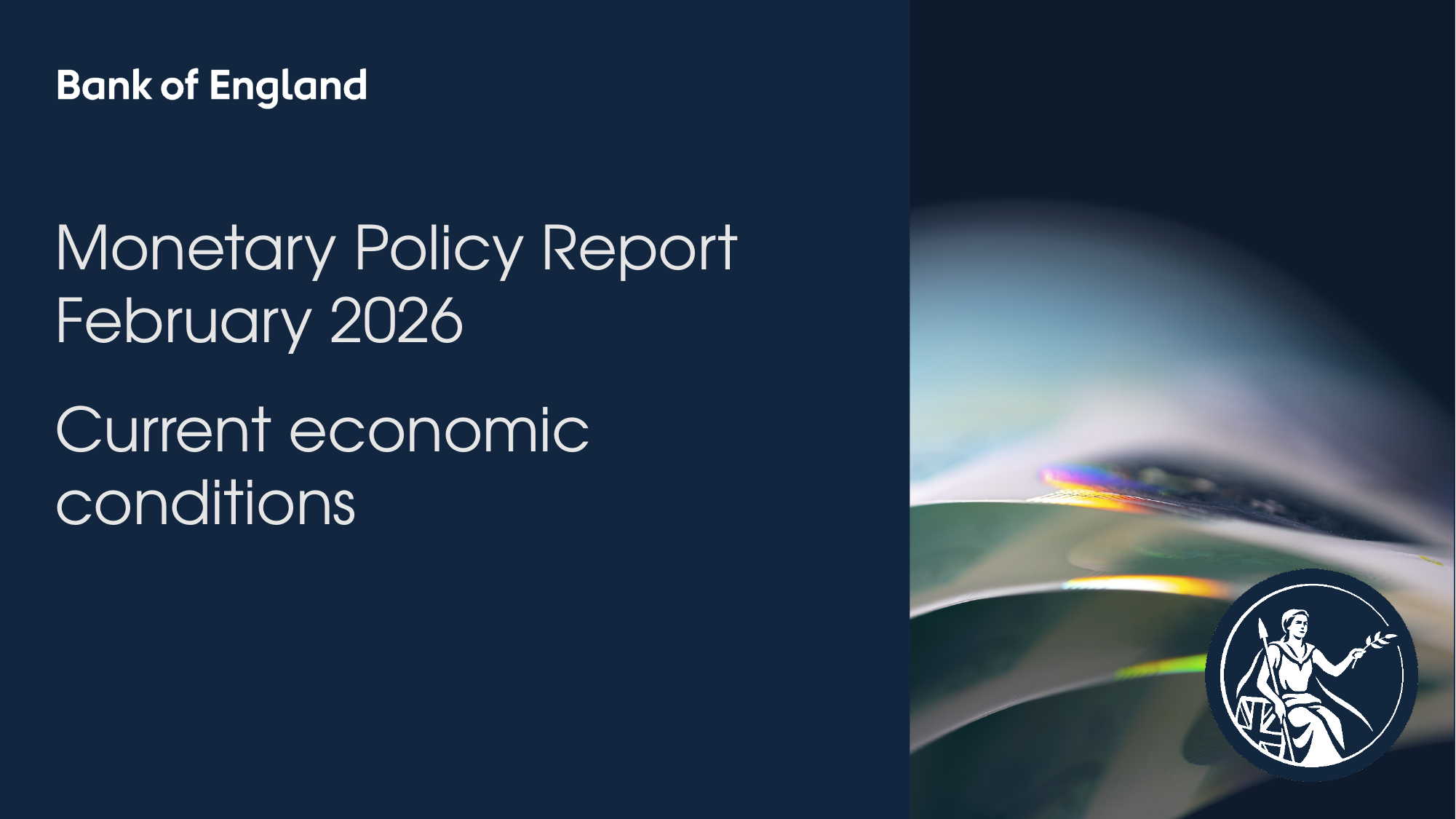

Monetary Policy Report
February 2026
Current economic conditions